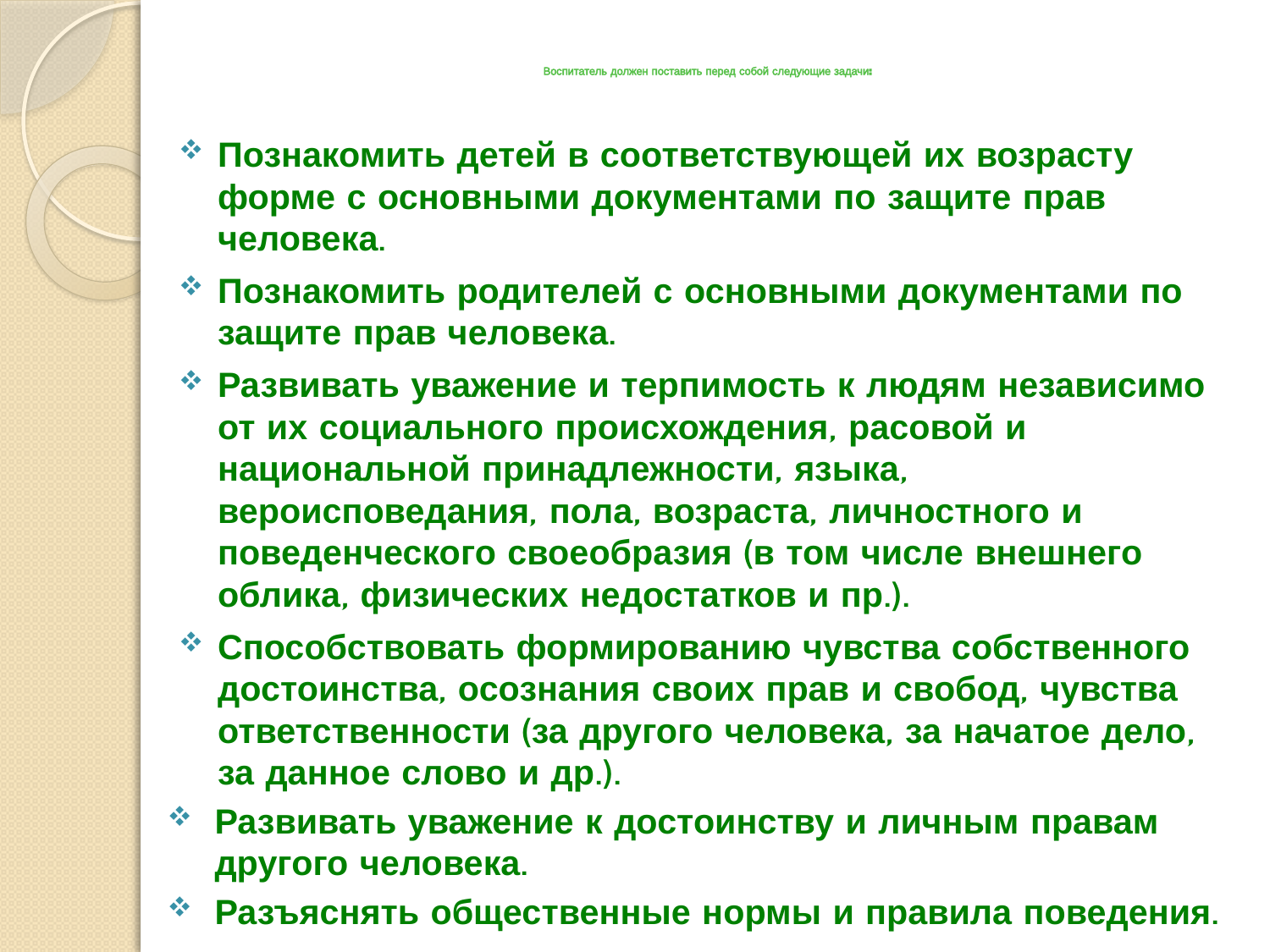

# Воспитатель должен поставить перед собой следующие задачи:
Познакомить детей в соответствующей их возрасту форме с основными документами по защите прав человека.
Познакомить родителей с основными документами по защите прав человека.
Развивать уважение и терпимость к людям независимо от их социального происхождения, расовой и национальной принадлежности, языка, вероисповедания, пола, возраста, личностного и поведенческого своеобразия (в том числе внешнего облика, физических недостатков и пр.).
Способствовать формированию чувства собственного достоинства, осознания своих прав и свобод, чувства ответственности (за другого человека, за начатое дело, за данное слово и др.).
Развивать уважение к достоинству и личным правам другого человека.
Разъяснять общественные нормы и правила поведения.